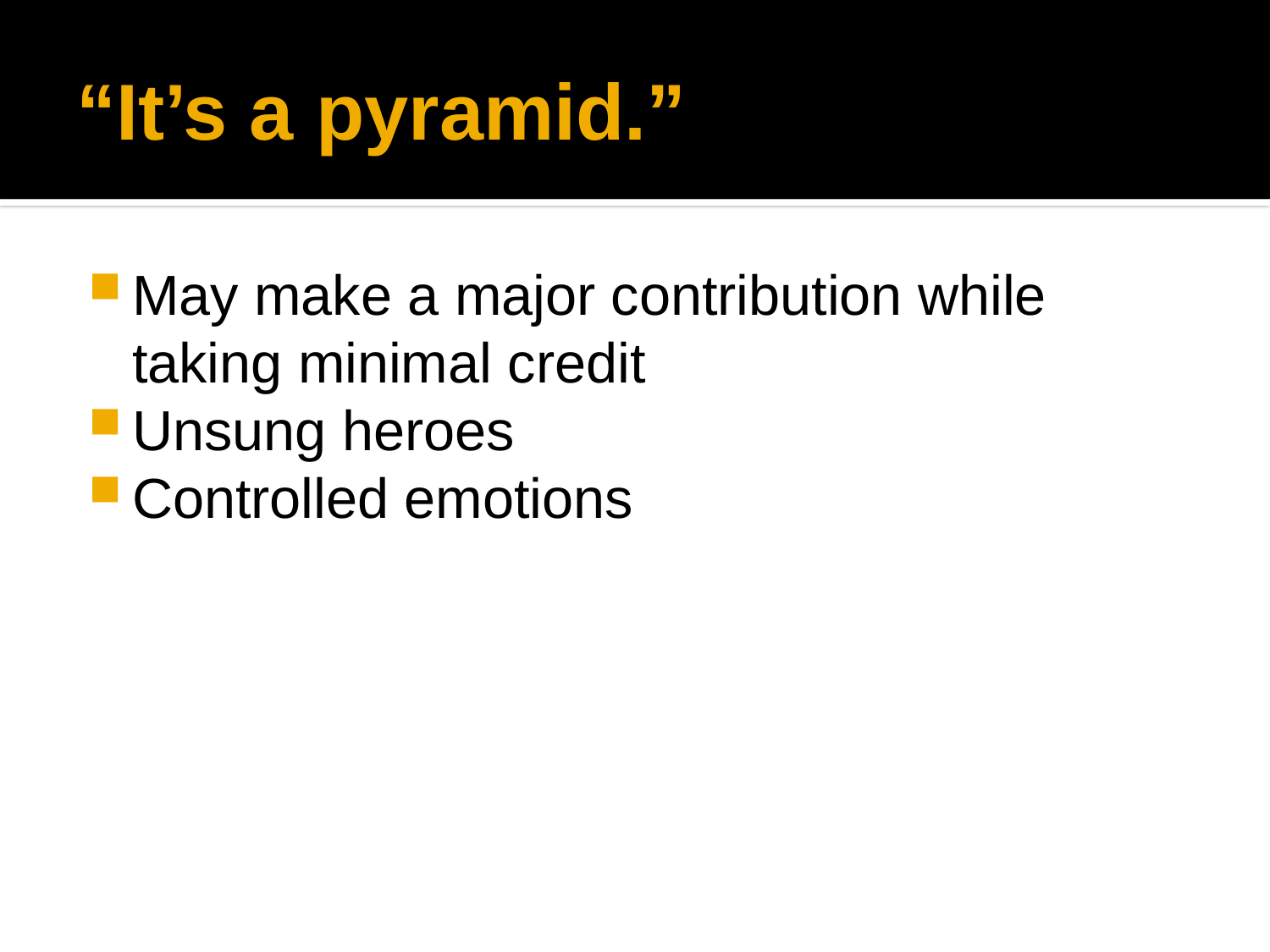

# “It’s a pyramid.”
May make a major contribution while taking minimal credit
Unsung heroes
Controlled emotions